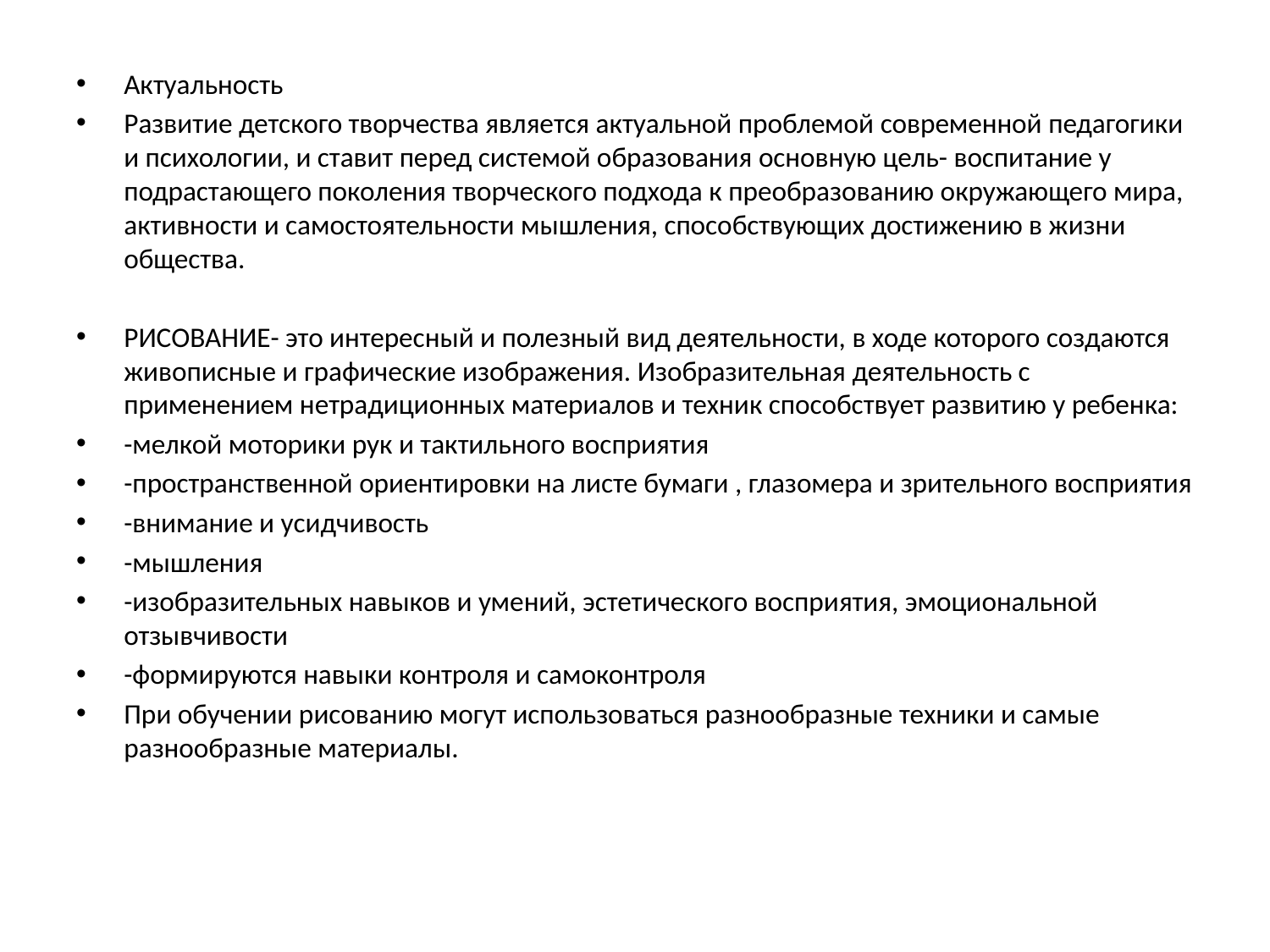

Актуальность
Развитие детского творчества является актуальной проблемой современной педагогики и психологии, и ставит перед системой образования основную цель- воспитание у подрастающего поколения творческого подхода к преобразованию окружающего мира, активности и самостоятельности мышления, способствующих достижению в жизни общества.

РИСОВАНИЕ- это интересный и полезный вид деятельности, в ходе которого создаются живописные и графические изображения. Изобразительная деятельность с применением нетрадиционных материалов и техник способствует развитию у ребенка:
-мелкой моторики рук и тактильного восприятия
-пространственной ориентировки на листе бумаги , глазомера и зрительного восприятия
-внимание и усидчивость
-мышления
-изобразительных навыков и умений, эстетического восприятия, эмоциональной отзывчивости
-формируются навыки контроля и самоконтроля
При обучении рисованию могут использоваться разнообразные техники и самые разнообразные материалы.